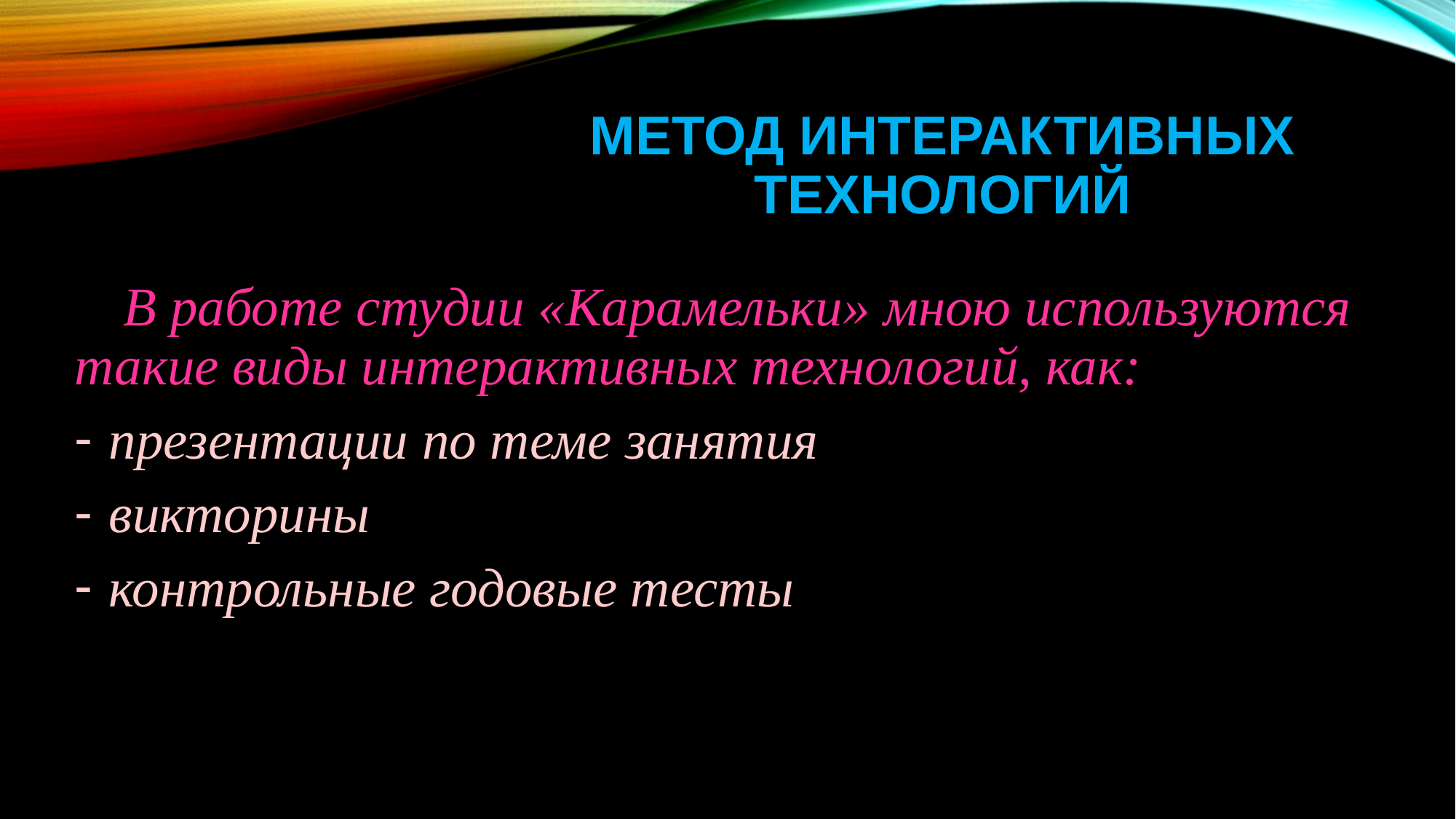

# Метод интерактивных технологий
    В работе студии «Карамельки» мною используются такие виды интерактивных технологий, как:
презентации по теме занятия
викторины
контрольные годовые тесты